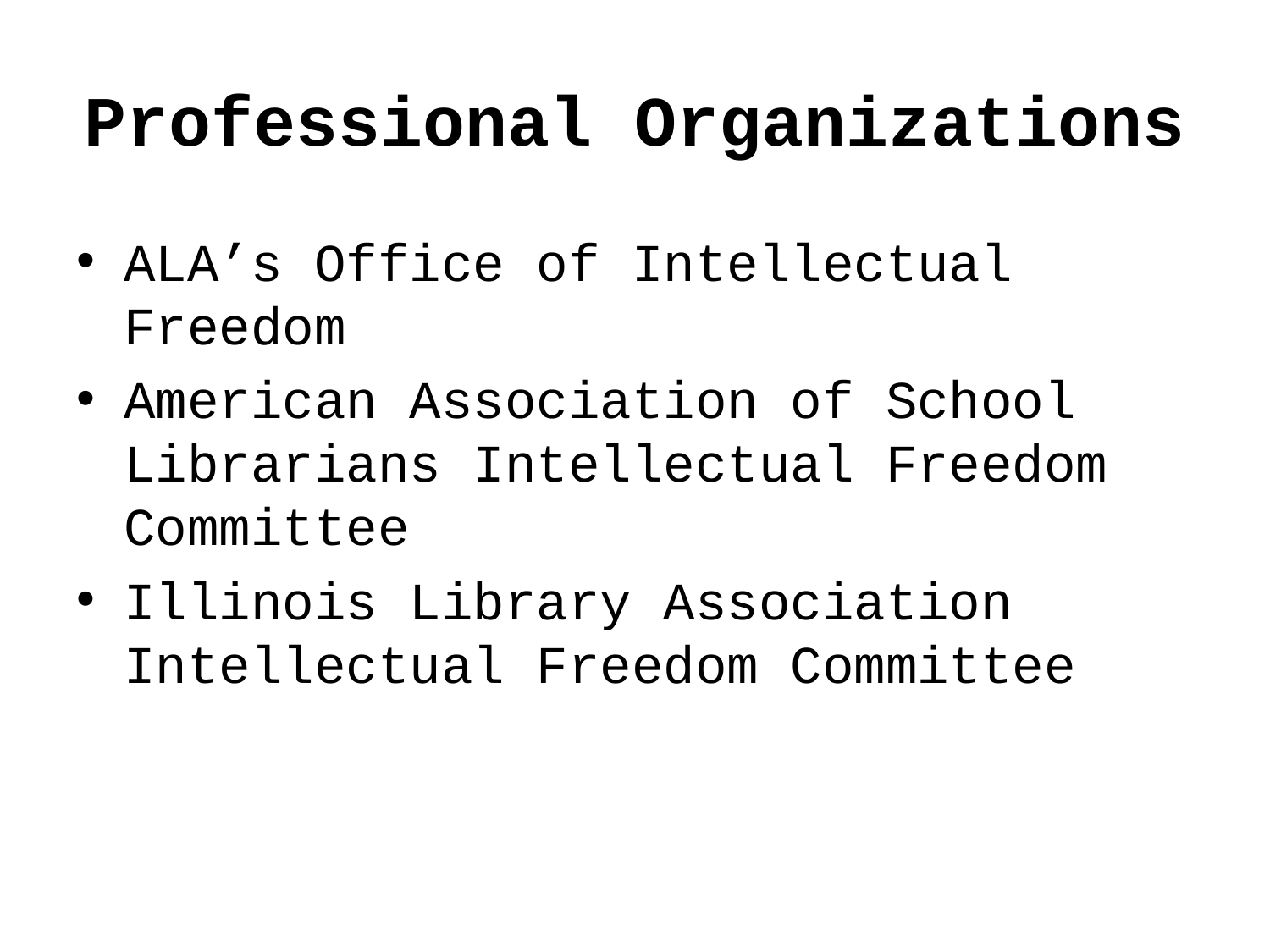

# Professional Organizations
ALA’s Office of Intellectual Freedom
American Association of School Librarians Intellectual Freedom Committee
Illinois Library Association Intellectual Freedom Committee